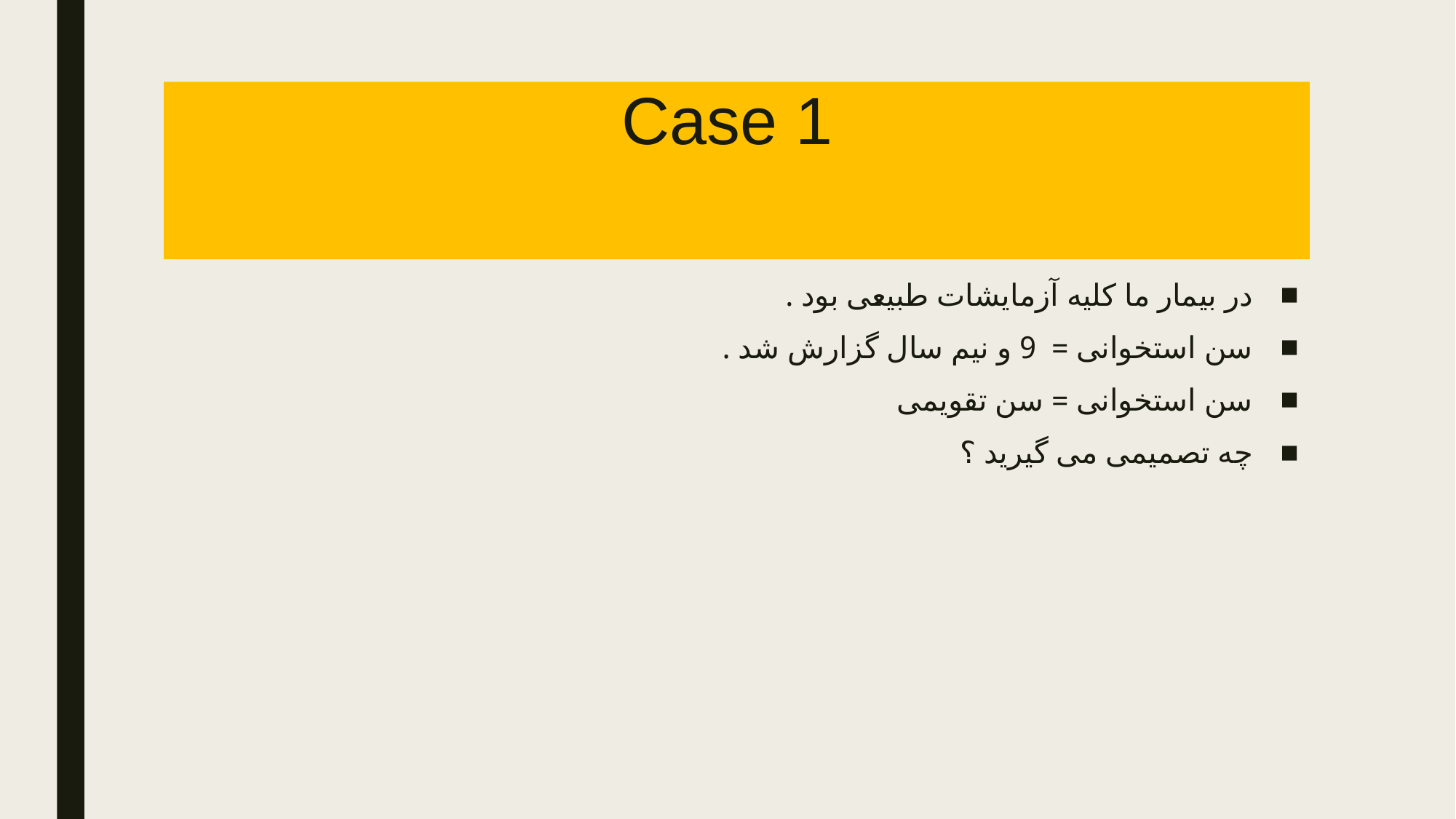

# Case 1
در بیمار ما کلیه آزمایشات طبیعی بود .
سن استخوانی =  9 و نیم سال گزارش شد .
سن استخوانی = سن تقویمی
چه تصمیمی می گیرید ؟